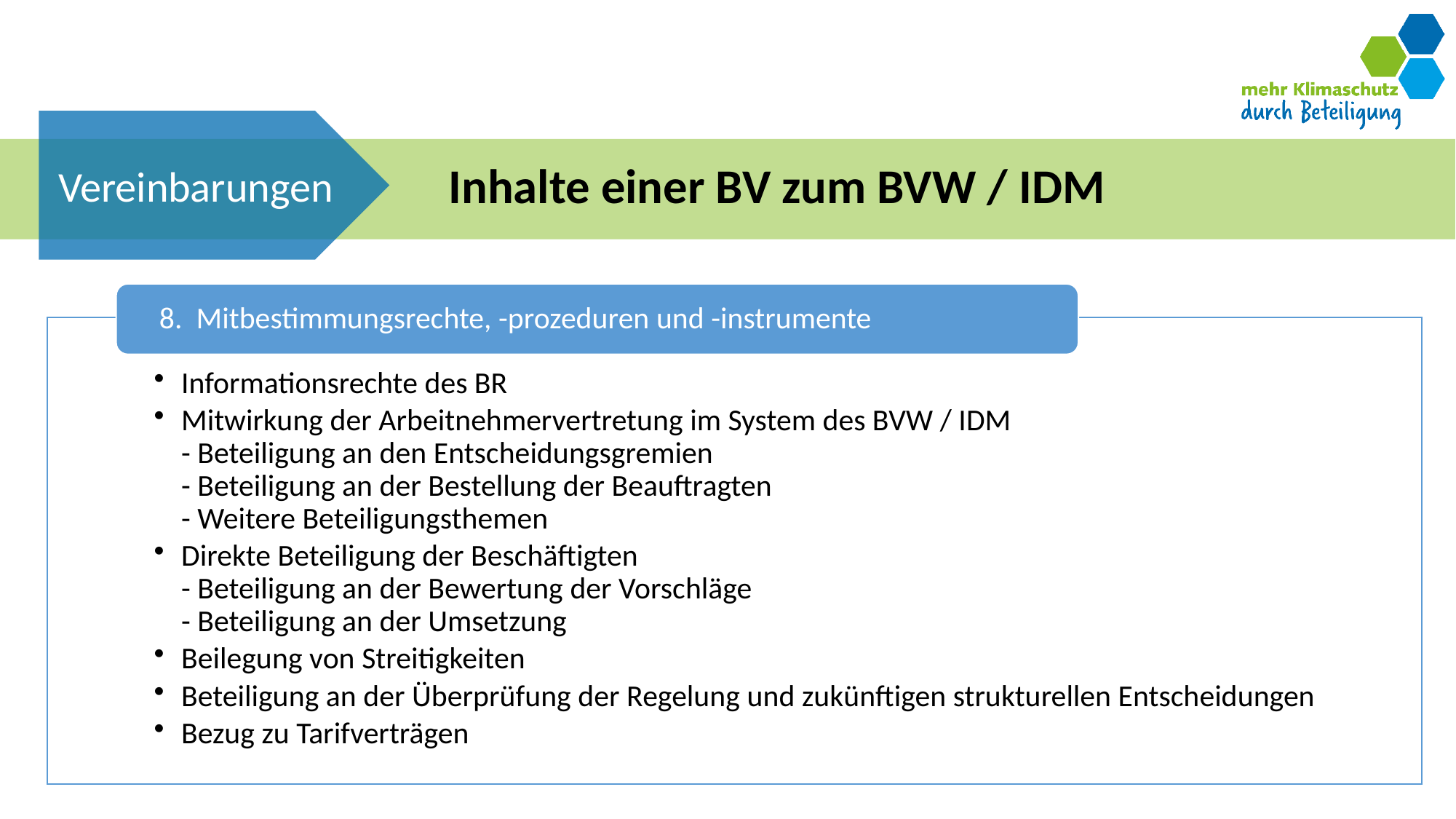

Vereinbarungen
# Inhalte einer BV zum BVW / IDM
Informationsrechte des BR
Mitwirkung der Arbeitnehmervertretung im System des BVW / IDM
- Beteiligung an den Entscheidungsgremien
- Beteiligung an der Bestellung der Beauftragten
- Weitere Beteiligungsthemen
Direkte Beteiligung der Beschäftigten
- Beteiligung an der Bewertung der Vorschläge
- Beteiligung an der Umsetzung
Beilegung von Streitigkeiten
Beteiligung an der Überprüfung der Regelung und zukünftigen strukturellen Entscheidungen
Bezug zu Tarifverträgen
8.  Mitbestimmungsrechte, -prozeduren und -instrumente